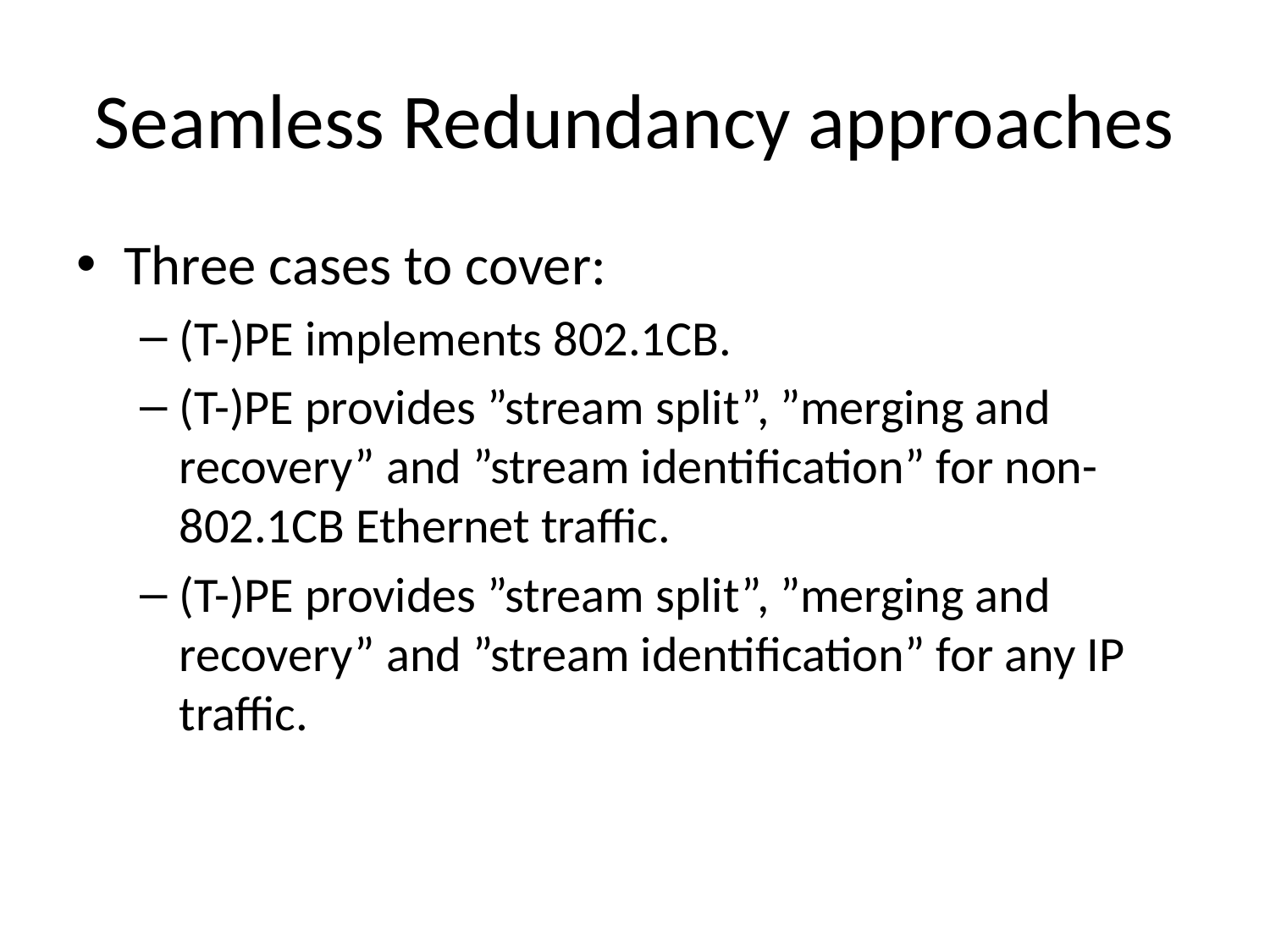

# Seamless Redundancy approaches
Three cases to cover:
(T-)PE implements 802.1CB.
(T-)PE provides ”stream split”, ”merging and recovery” and ”stream identification” for non-802.1CB Ethernet traffic.
(T-)PE provides ”stream split”, ”merging and recovery” and ”stream identification” for any IP traffic.